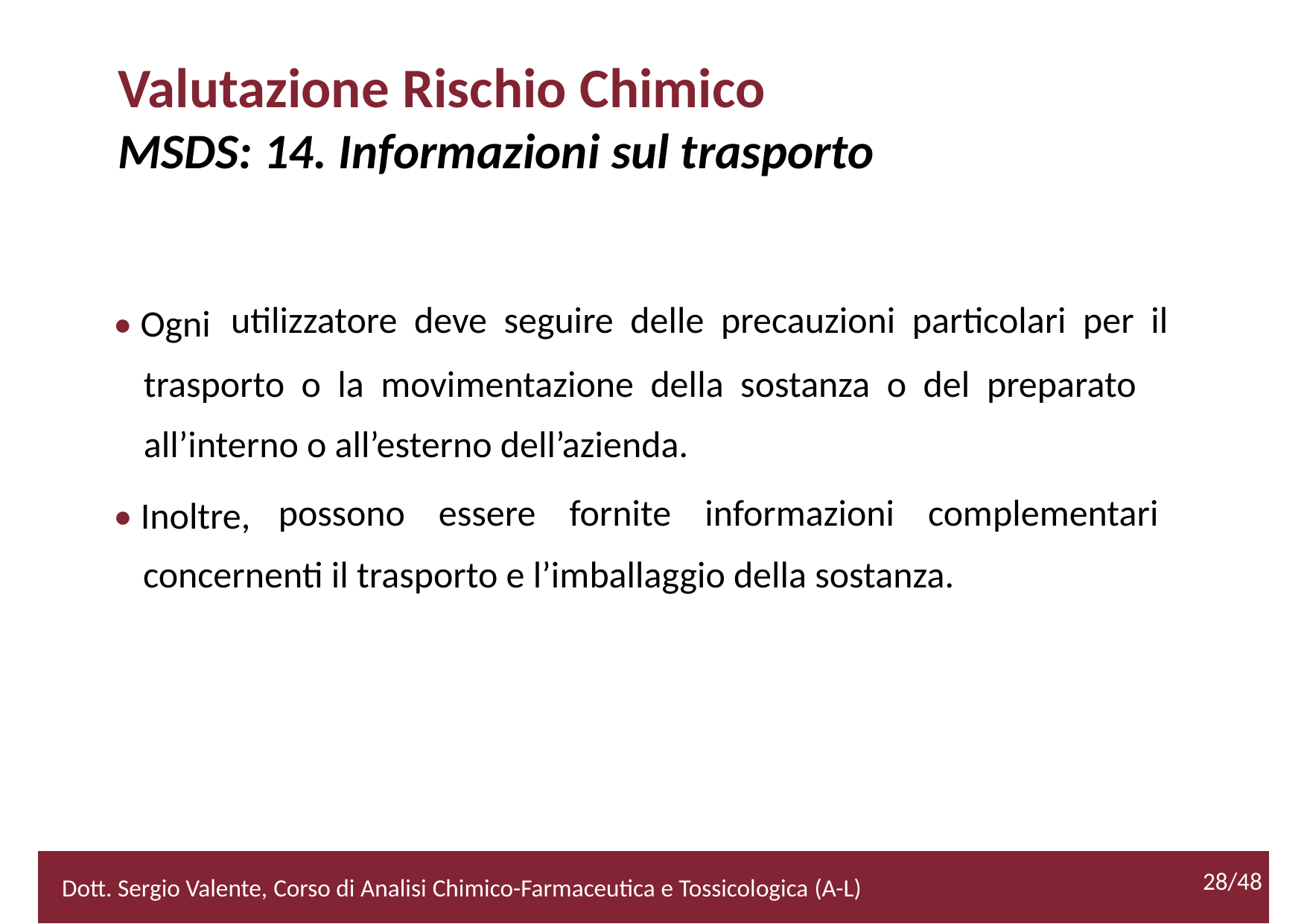

Valutazione Rischio Chimico
MSDS: 14. Informazioni sul trasporto
• Ogni
utilizzatore  deve  seguire  delle  precauzioni  particolari  per  il
trasporto  o  la  movimentazione  della  sostanza  o  del  preparato

all’interno o all’esterno dell’azienda.
• Inoltre,
possono    essere    fornite    informazioni    complementari
concernenti il trasporto e l’imballaggio della sostanza.

28/48
2/52
Dott. Sergio Valente, Corso di Analisi Chimico-Farmaceutica e Tossicologica (A-L)